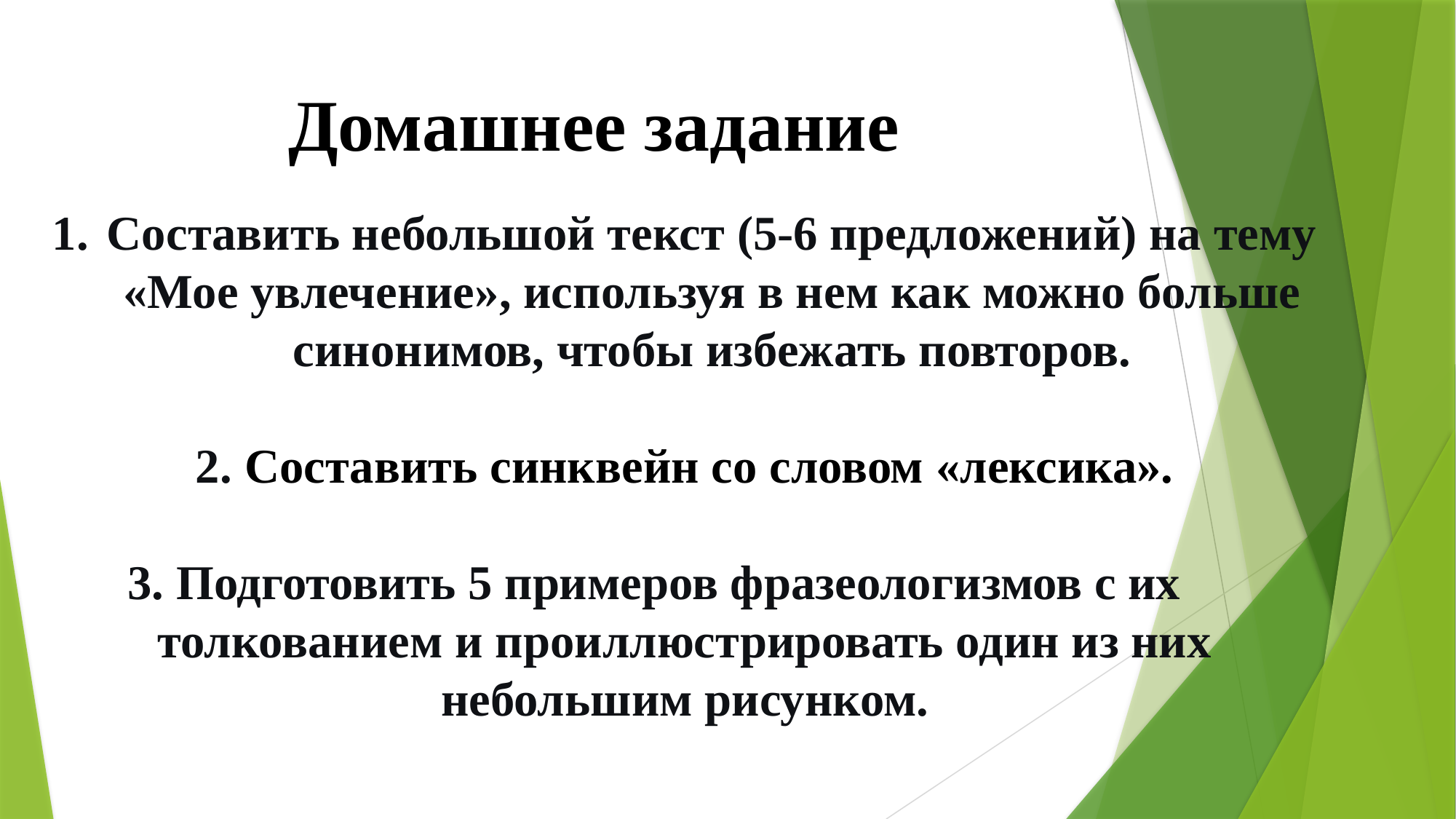

# Домашнее задание
Составить небольшой текст (5-6 предложений) на тему «Мое увлечение», используя в нем как можно больше синонимов, чтобы избежать повторов.

2. Составить синквейн со словом «лексика».

3. Подготовить 5 примеров фразеологизмов с их      толкованием и проиллюстрировать один из них небольшим рисунком.